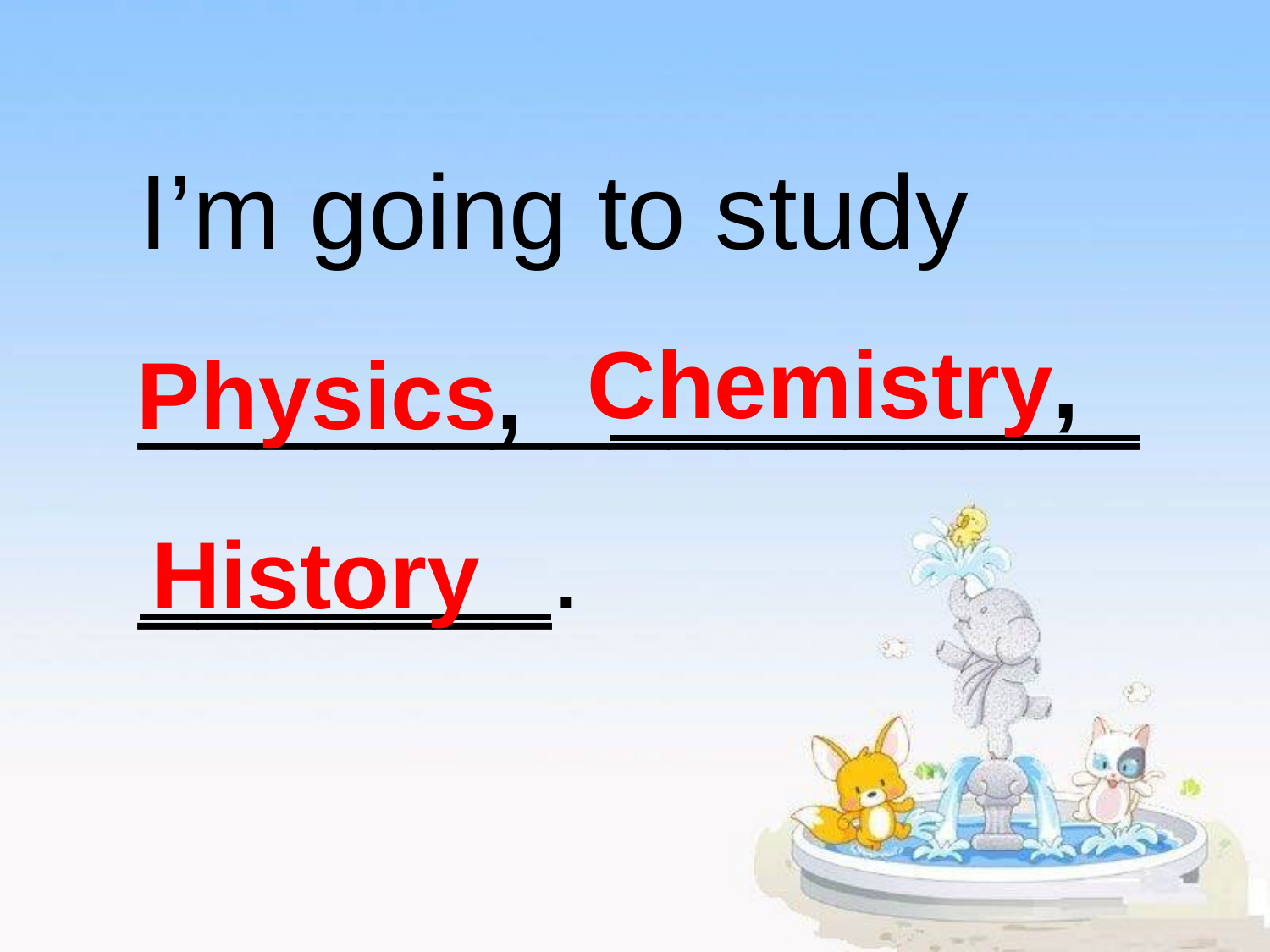

I’m going to study
_________________
_______.
Chemistry,
Physics,
History